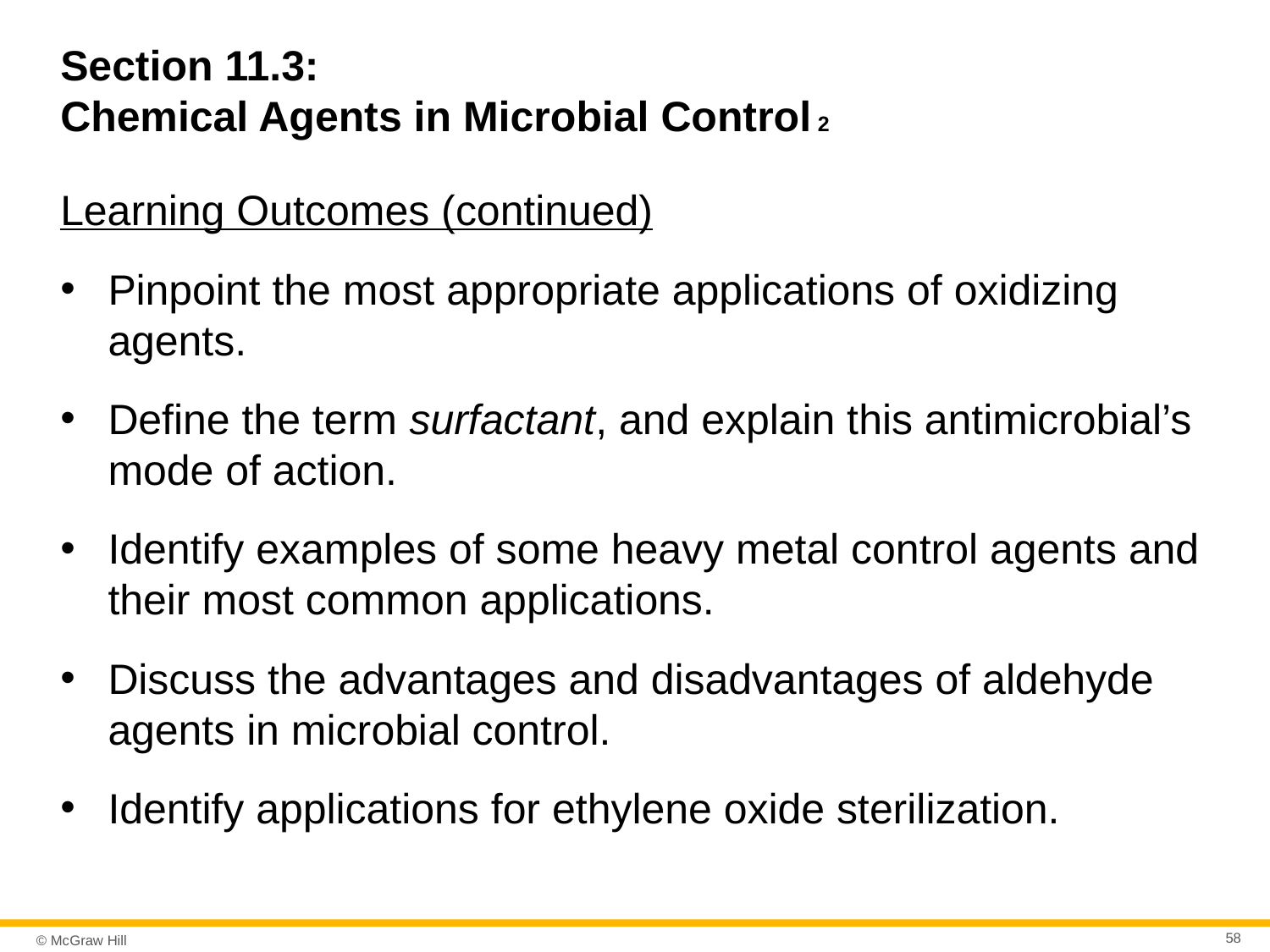

# Section 11.3: Chemical Agents in Microbial Control 2
Learning Outcomes (continued)
Pinpoint the most appropriate applications of oxidizing agents.
Define the term surfactant, and explain this antimicrobial’s mode of action.
Identify examples of some heavy metal control agents and their most common applications.
Discuss the advantages and disadvantages of aldehyde agents in microbial control.
Identify applications for ethylene oxide sterilization.